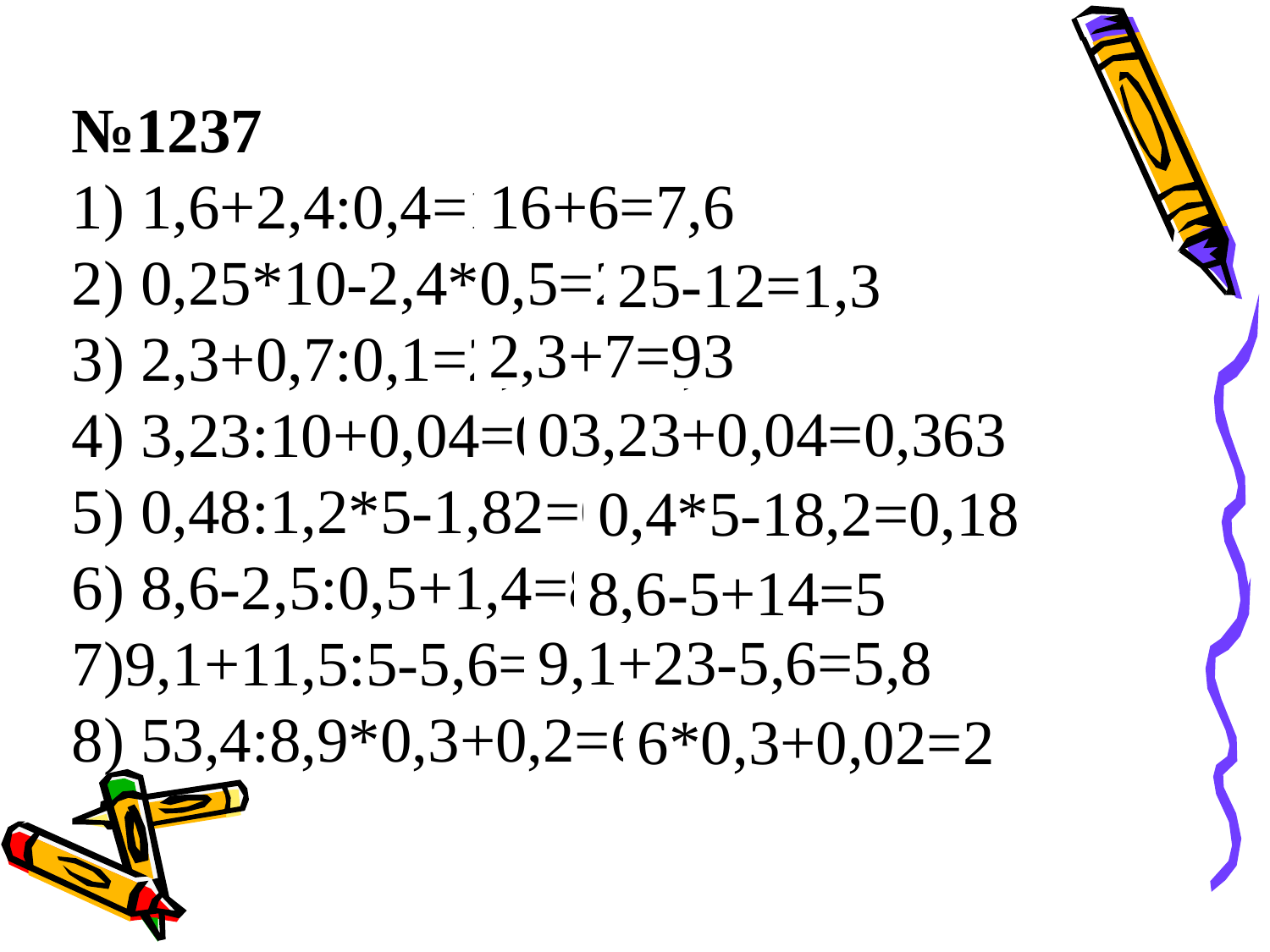

№1237
1) 1,6+2,4:0,4=1,6+6=7,6
2) 0,25*10-2,4*0,5=2,5-1,2=1,3
3) 2,3+0,7:0,1=2,3+7=9,3
4) 3,23:10+0,04=0,323+0,04=0,363
5) 0,48:1,2*5-1,82=0,4*5-1,82=0,18
6) 8,6-2,5:0,5+1,4=8,6-5+1,4=5
7)9,1+11,5:5-5,6=9,1+2,3-5,6=5,8
8) 53,4:8,9*0,3+0,2=6*0,3+0,2=2
16+6=7,6
25-12=1,3
2,3+7=93
03,23+0,04=0,363
0,4*5-18,2=0,18
8,6-5+14=5
9,1+23-5,6=5,8
6*0,3+0,02=2